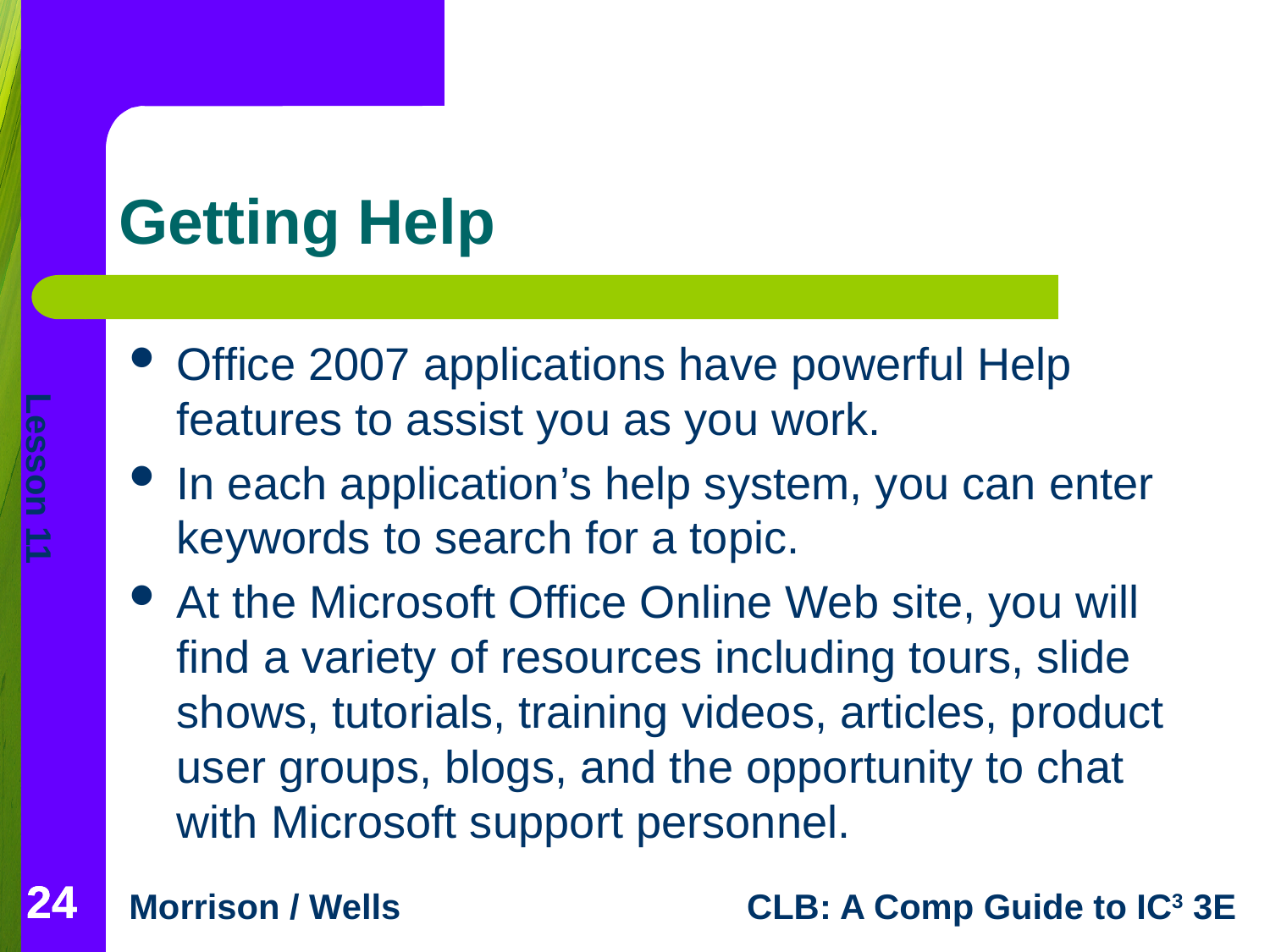

# Getting Help
Office 2007 applications have powerful Help features to assist you as you work.
In each application’s help system, you can enter keywords to search for a topic.
At the Microsoft Office Online Web site, you will find a variety of resources including tours, slide shows, tutorials, training videos, articles, product user groups, blogs, and the opportunity to chat with Microsoft support personnel.

24
24
24